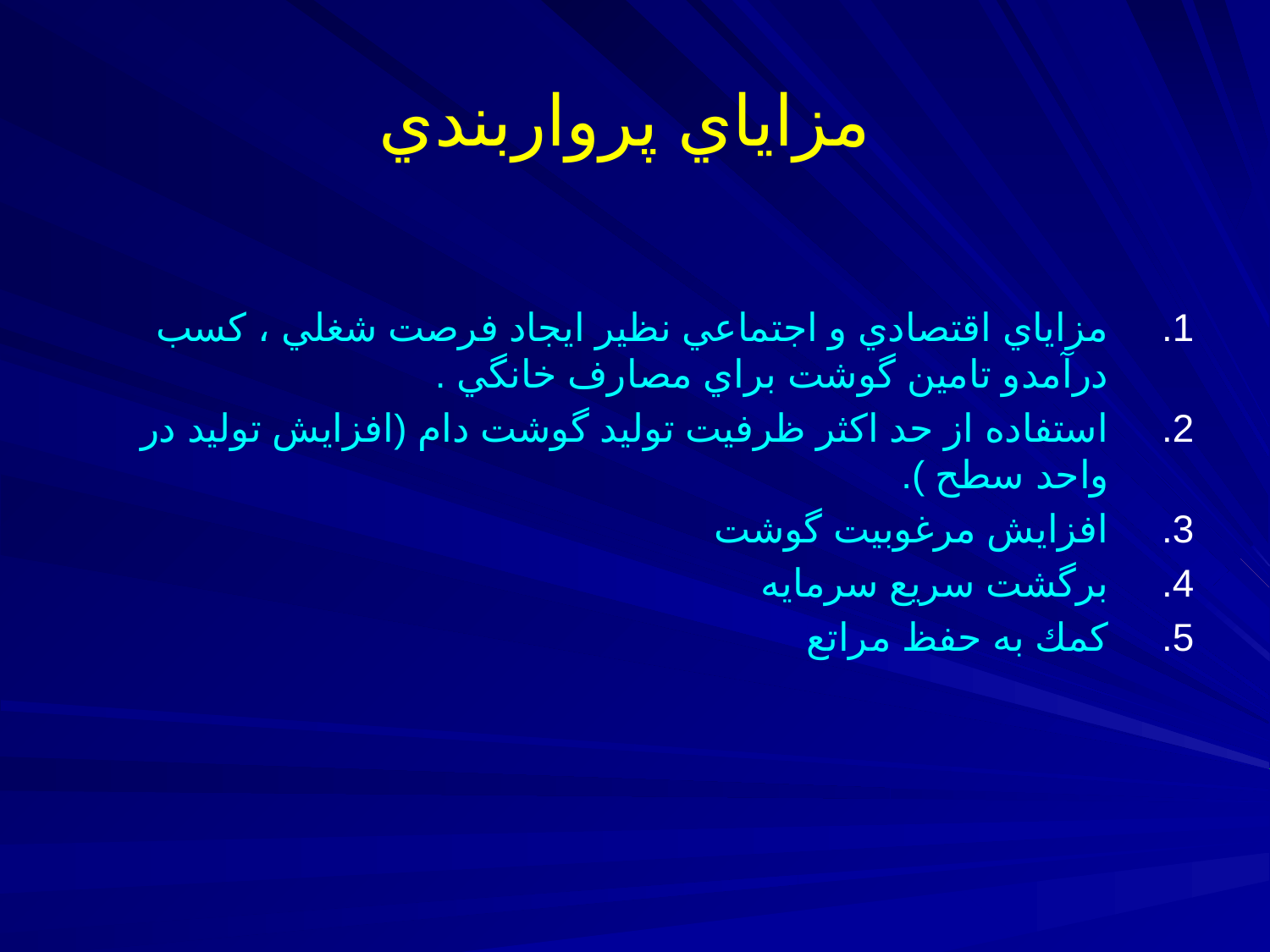

# مزاياي پرواربندي
مزاياي اقتصادي و اجتماعي نظير ايجاد فرصت شغلي ، كسب درآمدو تامين گوشت براي مصارف خانگي .
استفاده از حد اكثر ظرفيت توليد گوشت دام (افزايش توليد در واحد سطح ).
افزايش مرغوبيت گوشت
برگشت سريع سرمايه
كمك به حفظ مراتع